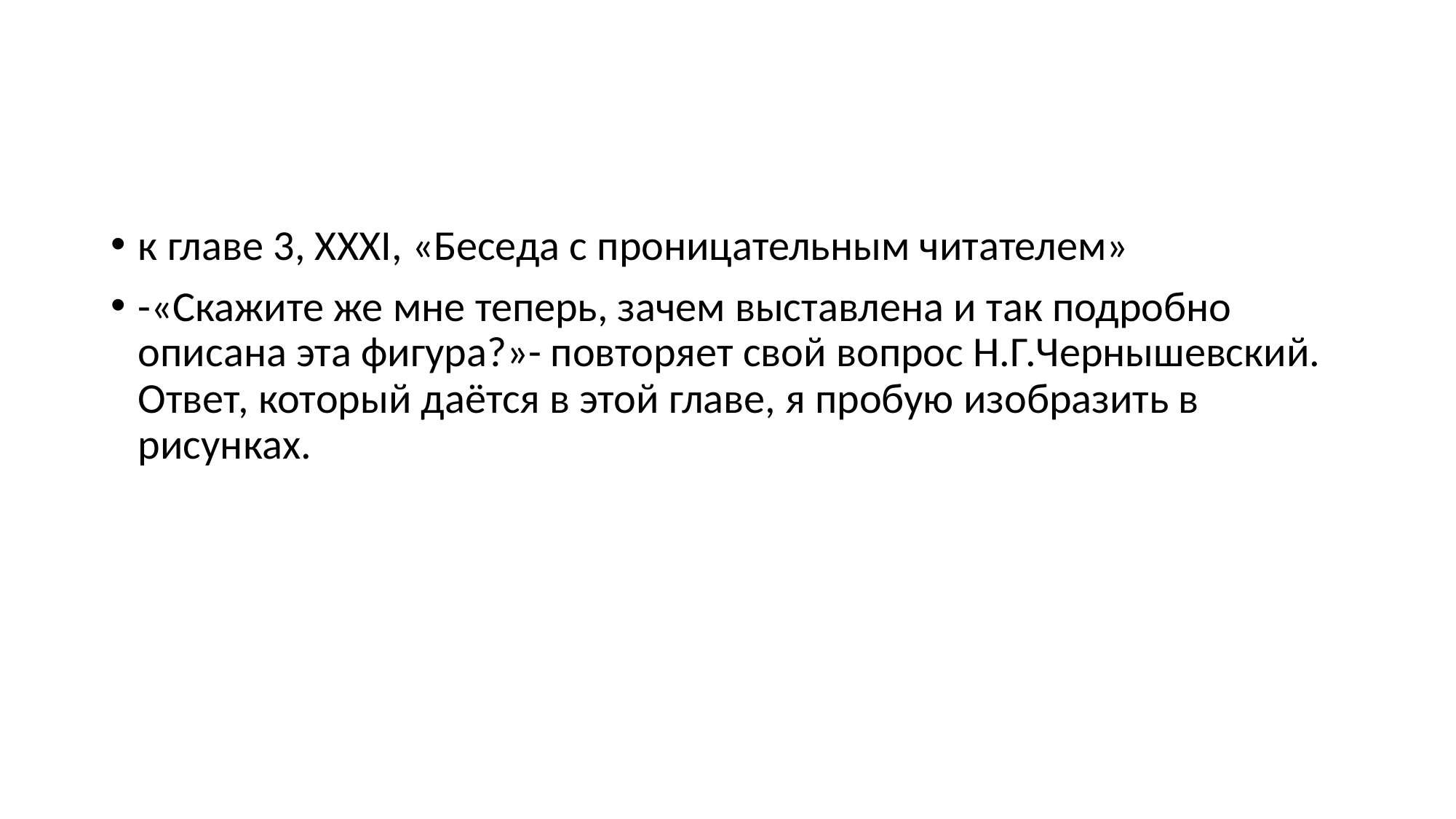

#
к главе 3, XXXI, «Беседа с проницательным читателем»
-«Скажите же мне теперь, зачем выставлена и так подробно описана эта фигура?»- повторяет свой вопрос Н.Г.Чернышевский. Ответ, который даётся в этой главе, я пробую изобразить в рисунках.